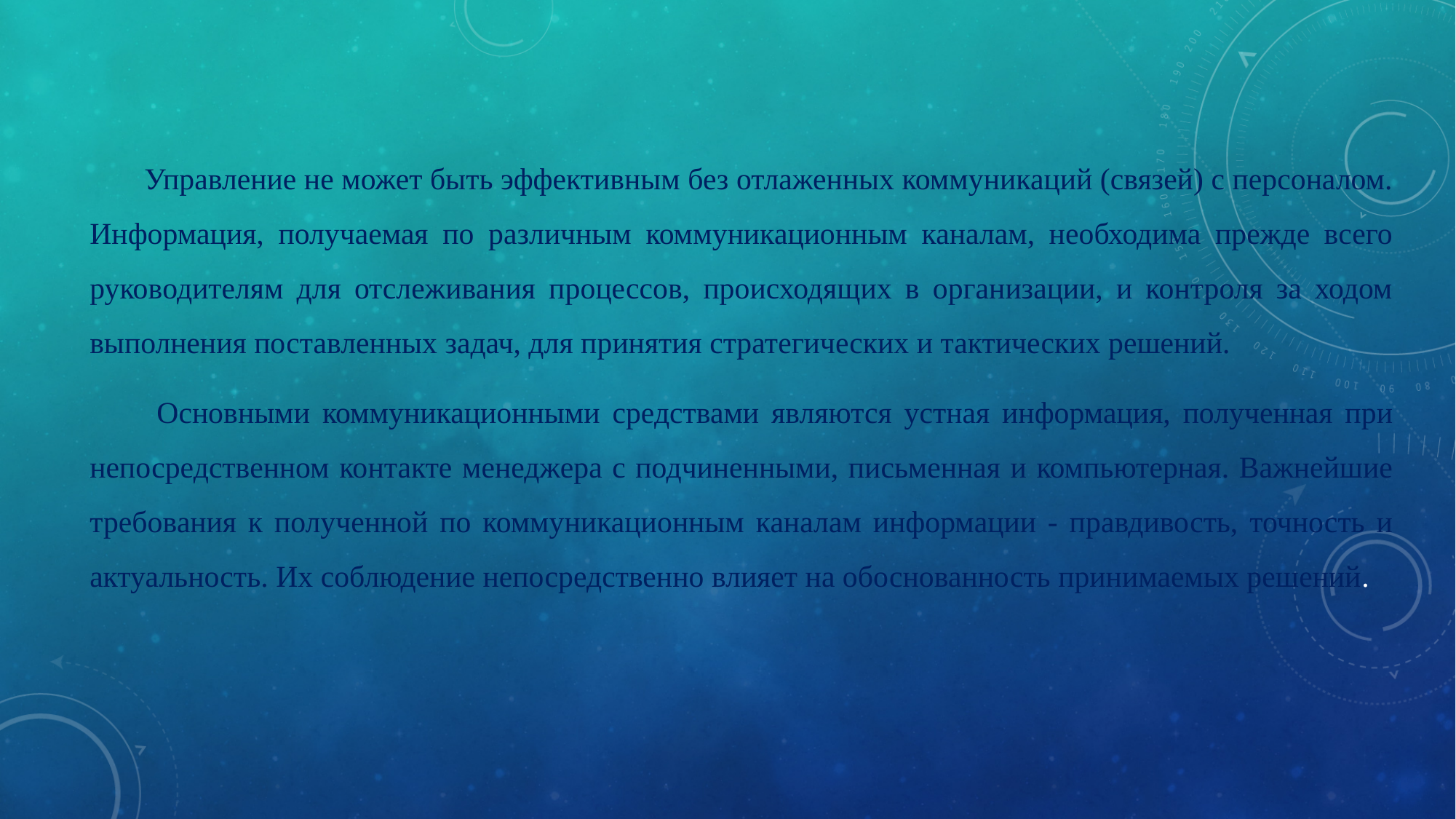

Управление не может быть эффективным без отлаженных коммуникаций (связей) с персоналом. Информация, получаемая по различным коммуникационным каналам, необходима прежде всего руководителям для отслеживания процессов, происходящих в организации, и контроля за ходом выполнения поставленных задач, для принятия стратегических и тактических решений.
 Основными коммуникационными средствами являются устная информация, полученная при непосредственном контакте менеджера с подчиненными, письменная и компьютерная. Важнейшие требования к полученной по коммуникационным каналам информации - правдивость, точность и актуальность. Их соблюдение непосредственно влияет на обоснованность принимаемых решений.